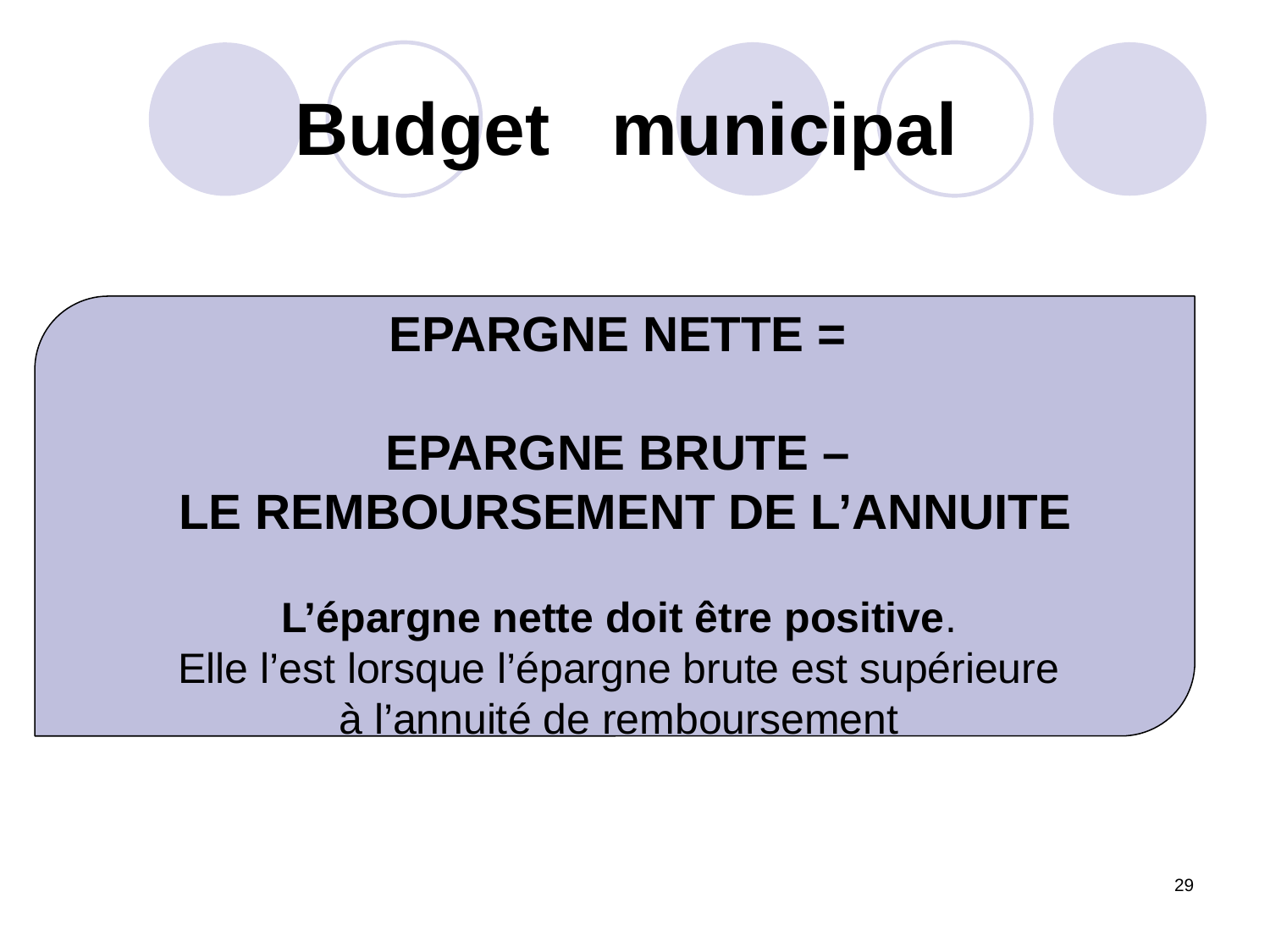

# Budget   municipal

EPARGNE NETTE =

EPARGNE BRUTE –
LE REMBOURSEMENT DE L’ANNUITE

L’épargne nette doit être positive.
Elle l’est lorsque l’épargne brute est supérieure
à l’annuité de remboursement

29